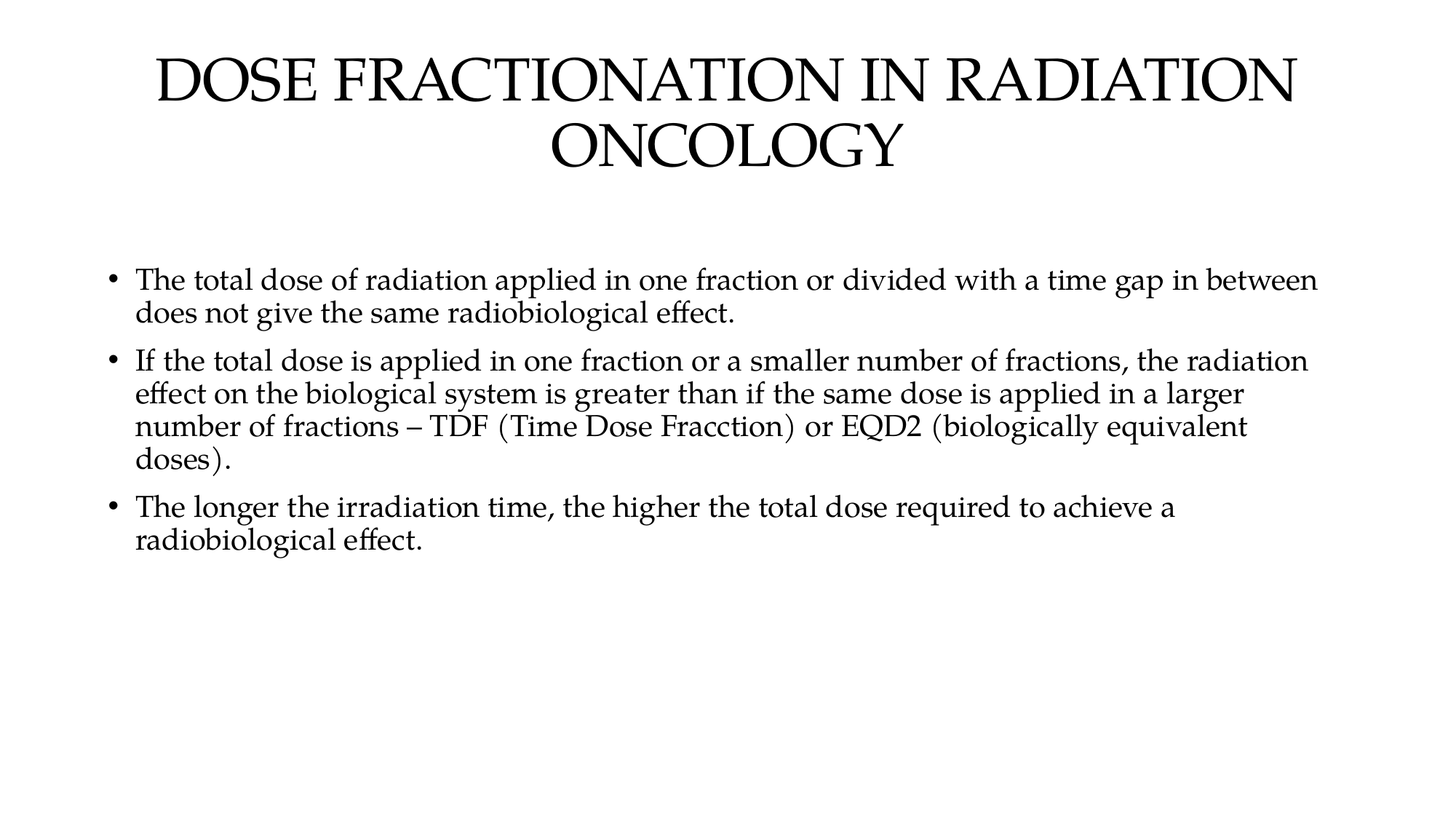

# DOSE FRACTIONATION IN RADIATION ONCOLOGY
The total dose of radiation applied in one fraction or divided with a time gap in between does not give the same radiobiological effect.
If the total dose is applied in one fraction or a smaller number of fractions, the radiation effect on the biological system is greater than if the same dose is applied in a larger number of fractions – TDF (Time Dose Fracction) or EQD2 (biologically equivalent doses).
The longer the irradiation time, the higher the total dose required to achieve a radiobiological effect.